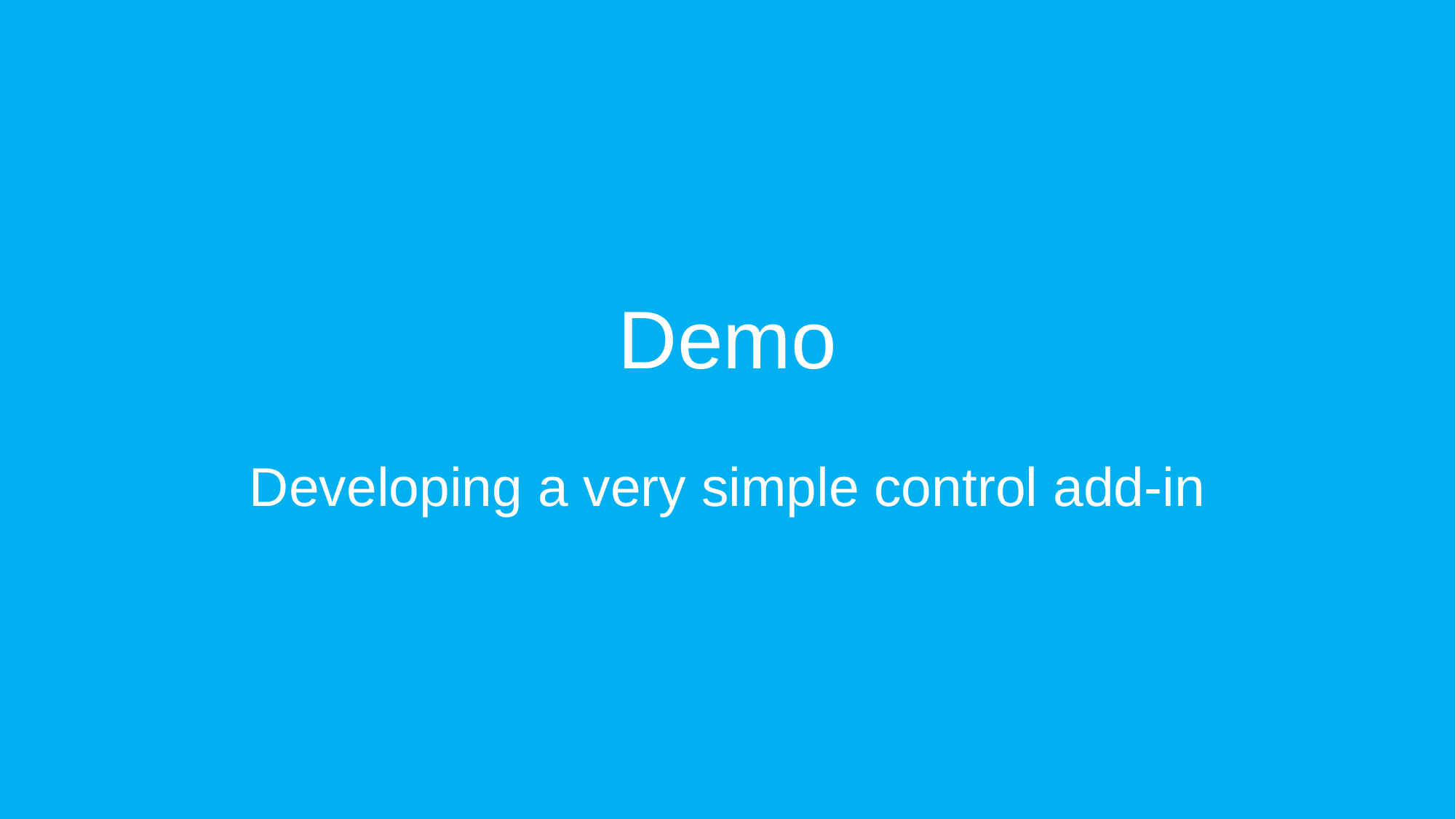

Demo
Developing a very simple control add-in